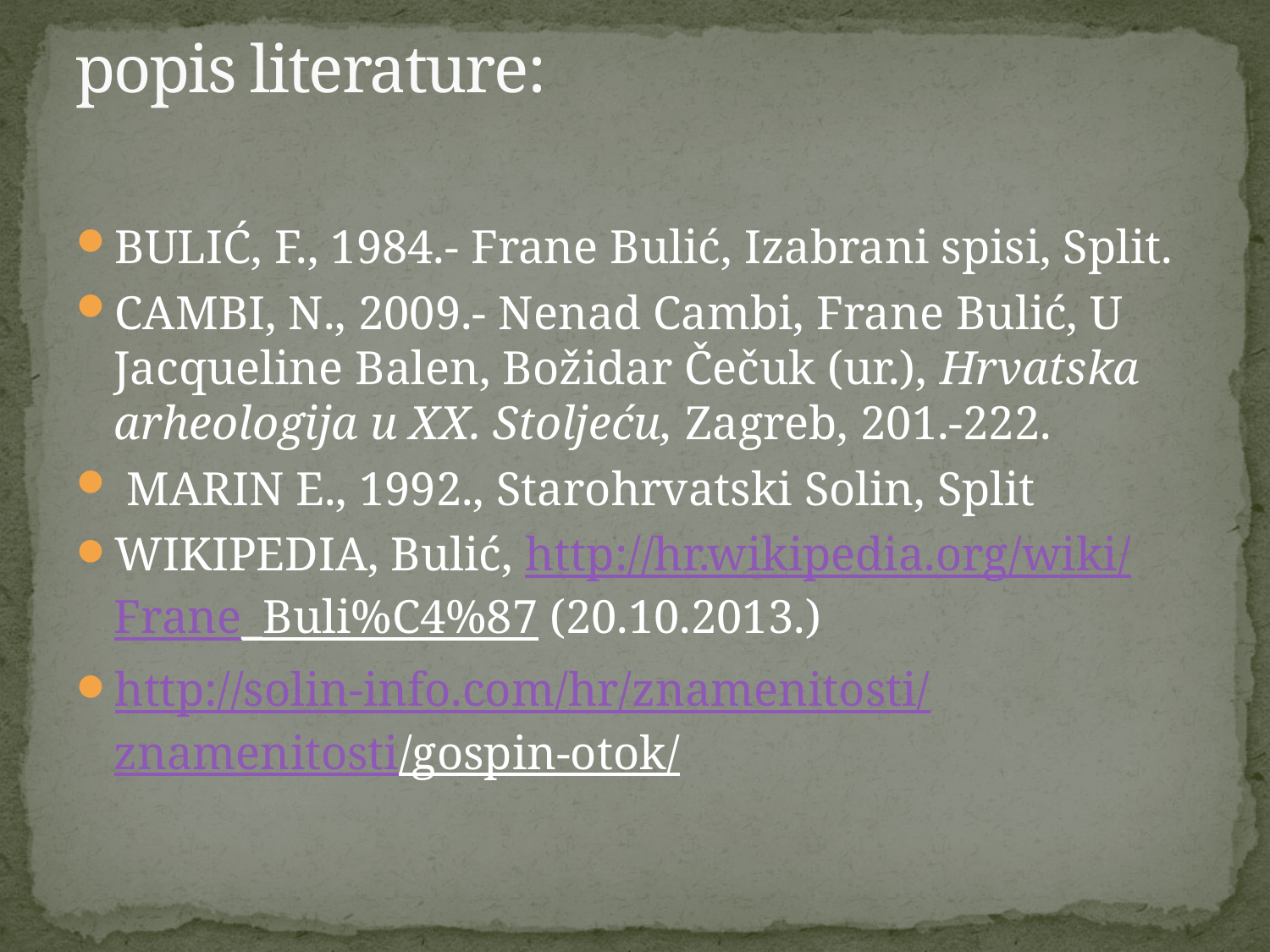

# popis literature:
BULIĆ, F., 1984.- Frane Bulić, Izabrani spisi, Split.
CAMBI, N., 2009.- Nenad Cambi, Frane Bulić, U Jacqueline Balen, Božidar Čečuk (ur.), Hrvatska arheologija u XX. Stoljeću, Zagreb, 201.-222.
 MARIN E., 1992., Starohrvatski Solin, Split
WIKIPEDIA, Bulić, http://hr.wikipedia.org/wiki/Frane_Buli%C4%87 (20.10.2013.)
http://solin-info.com/hr/znamenitosti/znamenitosti/gospin-otok/